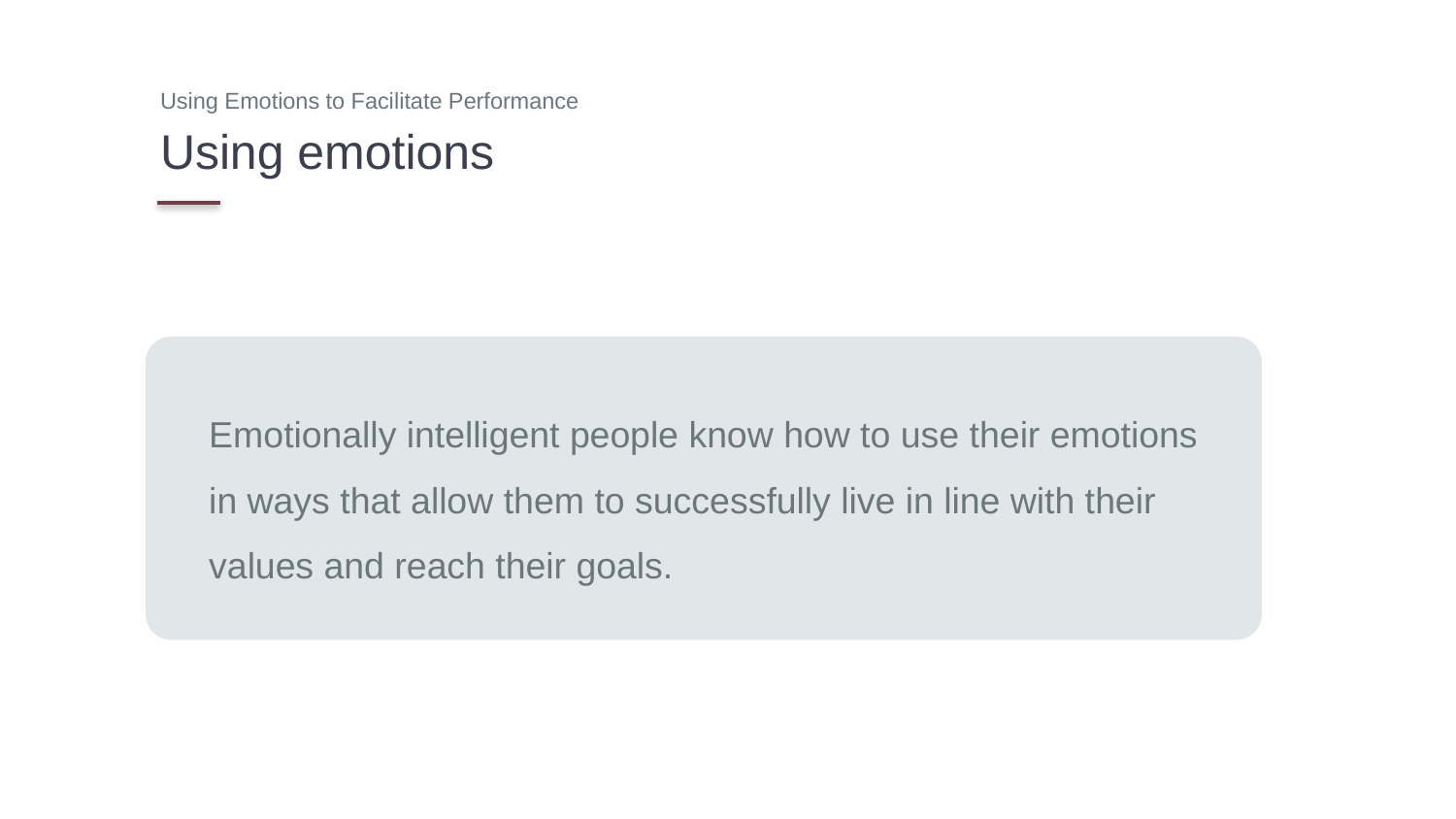

Using Emotions to Facilitate Performance
# Using emotions
Emotionally intelligent people know how to use their emotions in ways that allow them to successfully live in line with their values and reach their goals.